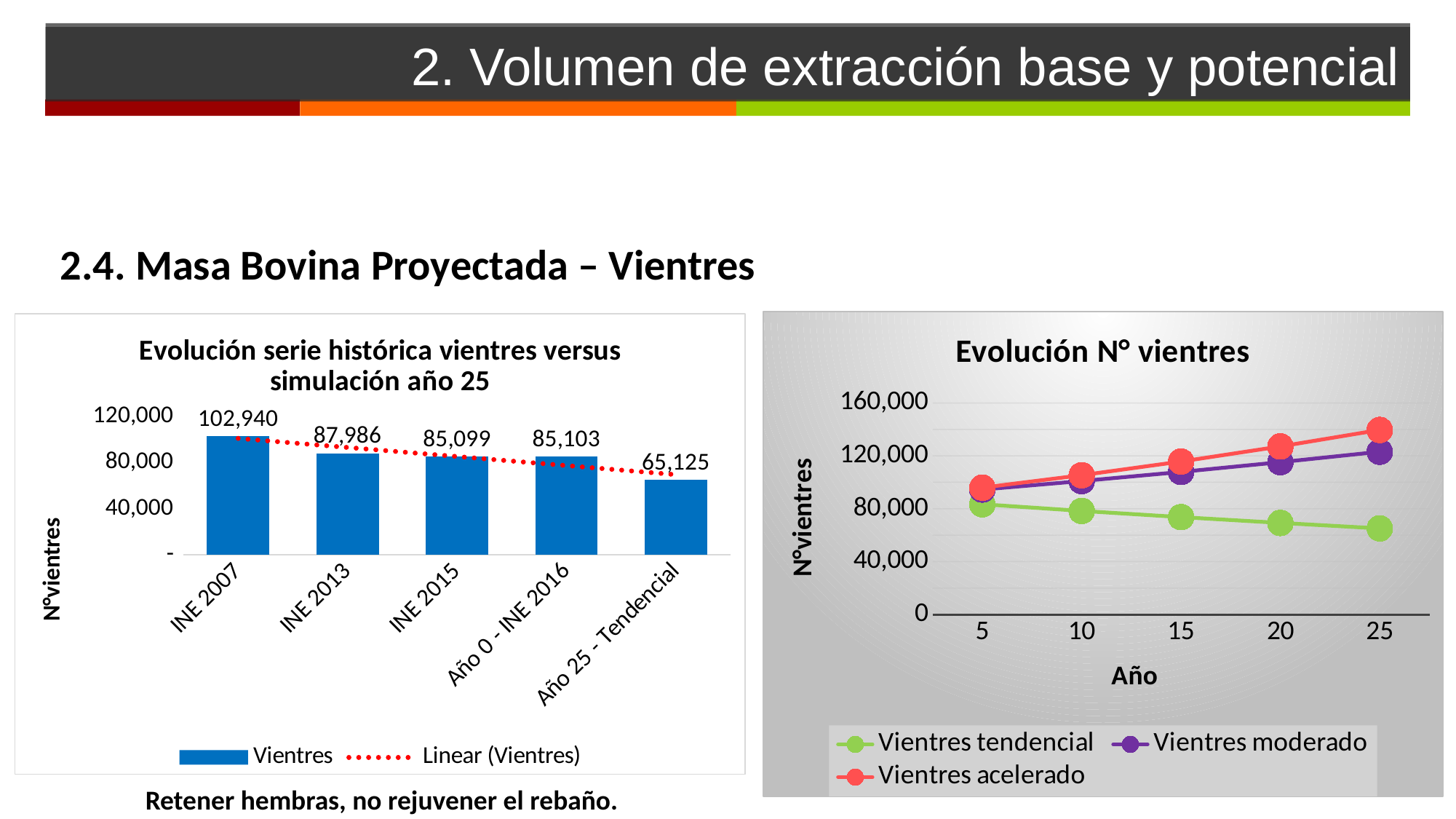

# 2. Volumen de extracción base y potencial
2.4. Masa Bovina Proyectada – Vientres

### Chart: Evolución N° vientres

| Category |  |  |  |
|---|---|---|---|
| 5 | 83372.0 | 94512.0 | 95963.0 |
| 10 | 78362.0 | 100938.0 | 105364.0 |
| 15 | 73676.0 | 107838.0 | 115723.0 |
| 20 | 69268.0 | 115212.0 | 127098.0 |
| 25 | 65125.0 | 123088.0 | 139594.0 |

### Chart: Evolución serie histórica vientres versus simulación año 25

| Category |  |
|---|---|
| INE 2007 | 102940.0 |
| INE 2013 | 87986.0 |
| INE 2015 | 85099.0 |
| Año 0 - INE 2016 | 85103.0 |
| Año 25 - Tendencial | 65125.0 |
Retener hembras, no rejuvener el rebaño.